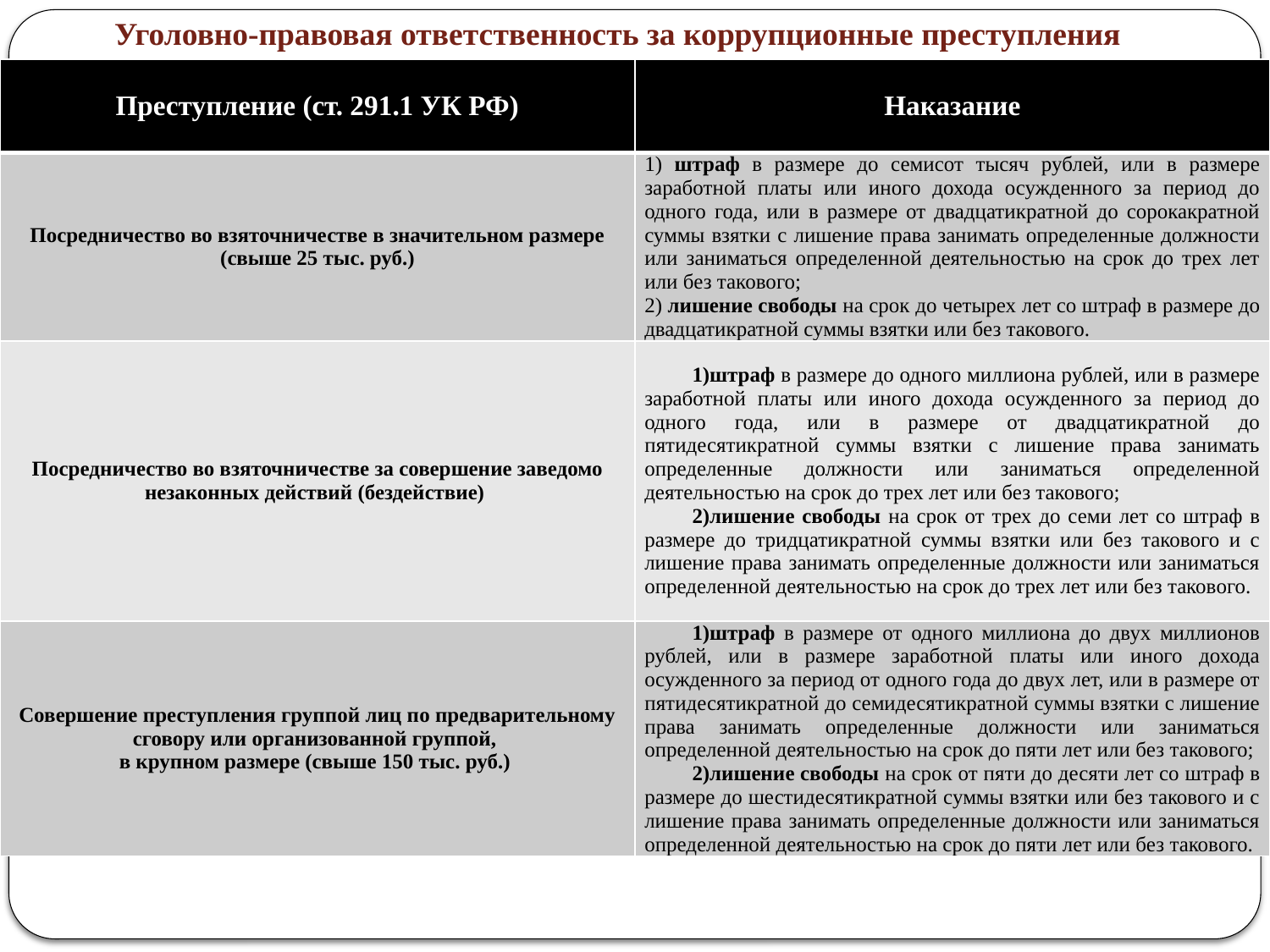

# Уголовно-правовая ответственность за коррупционные преступления
| Преступление (ст. 291.1 УК РФ) | Наказание |
| --- | --- |
| Посредничество во взяточничестве в значительном размере (свыше 25 тыс. руб.) | 1) штраф в размере до семисот тысяч рублей, или в размере заработной платы или иного дохода осужденного за период до одного года, или в размере от двадцатикратной до сорокакратной суммы взятки с лишение права занимать определенные должности или заниматься определенной деятельностью на срок до трех лет или без такового; 2) лишение свободы на срок до четырех лет со штраф в размере до двадцатикратной суммы взятки или без такового. |
| Посредничество во взяточничестве за совершение заведомо незаконных действий (бездействие) | штраф в размере до одного миллиона рублей, или в размере заработной платы или иного дохода осужденного за период до одного года, или в размере от двадцатикратной до пятидесятикратной суммы взятки с лишение права занимать определенные должности или заниматься определенной деятельностью на срок до трех лет или без такового; лишение свободы на срок от трех до семи лет со штраф в размере до тридцатикратной суммы взятки или без такового и с лишение права занимать определенные должности или заниматься определенной деятельностью на срок до трех лет или без такового. |
| Совершение преступления группой лиц по предварительному сговору или организованной группой, в крупном размере (свыше 150 тыс. руб.) | штраф в размере от одного миллиона до двух миллионов рублей, или в размере заработной платы или иного дохода осужденного за период от одного года до двух лет, или в размере от пятидесятикратной до семидесятикратной суммы взятки с лишение права занимать определенные должности или заниматься определенной деятельностью на срок до пяти лет или без такового; лишение свободы на срок от пяти до десяти лет со штраф в размере до шестидесятикратной суммы взятки или без такового и с лишение права занимать определенные должности или заниматься определенной деятельностью на срок до пяти лет или без такового. |